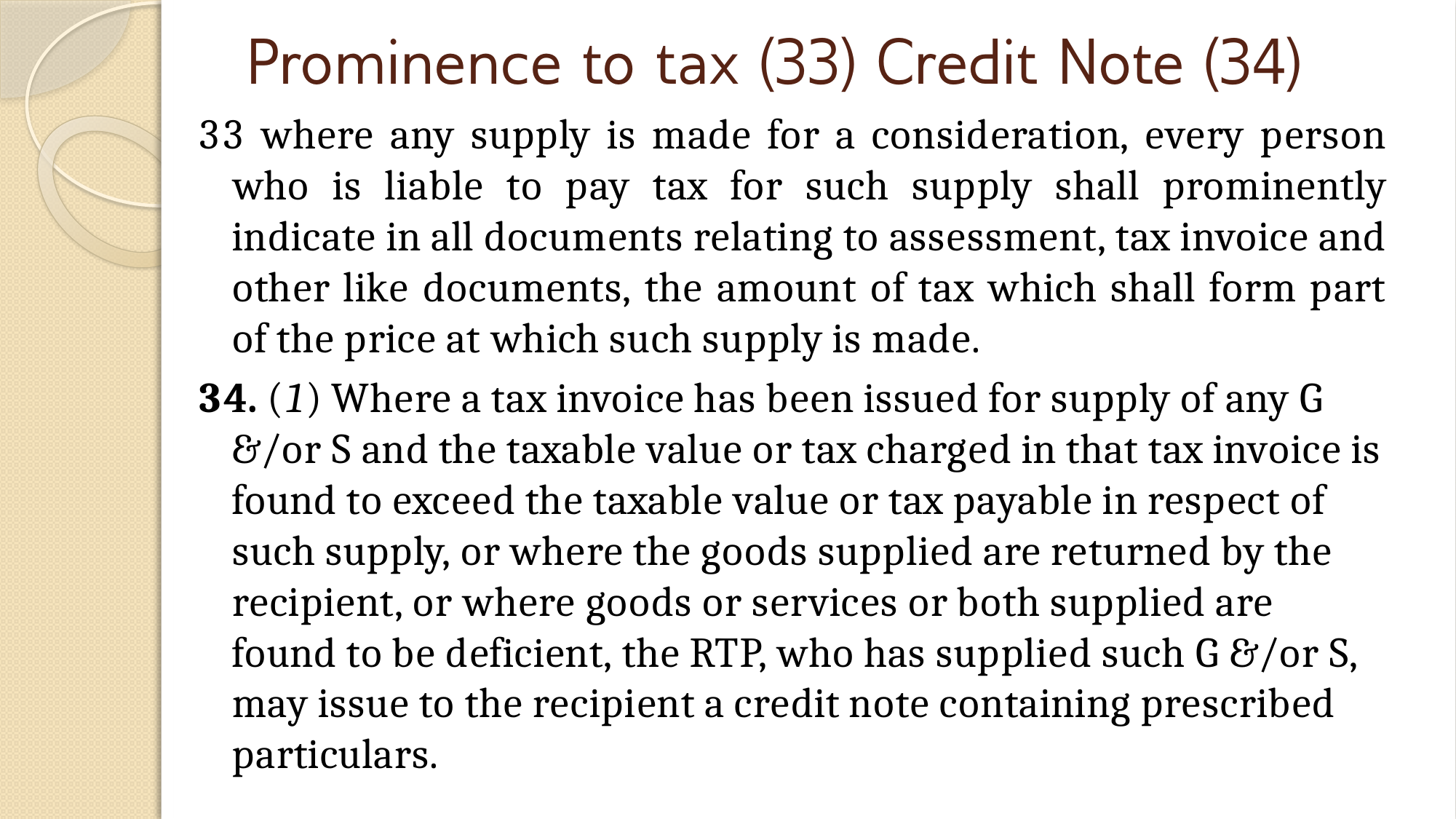

# Prominence to tax (33) Credit Note (34)
33 where any supply is made for a consideration, every person who is liable to pay tax for such supply shall prominently indicate in all documents relating to assessment, tax invoice and other like documents, the amount of tax which shall form part of the price at which such supply is made.
34. (1) Where a tax invoice has been issued for supply of any G &/or S and the taxable value or tax charged in that tax invoice is found to exceed the taxable value or tax payable in respect of such supply, or where the goods supplied are returned by the recipient, or where goods or services or both supplied are found to be deficient, the RTP, who has supplied such G &/or S, may issue to the recipient a credit note containing prescribed particulars.